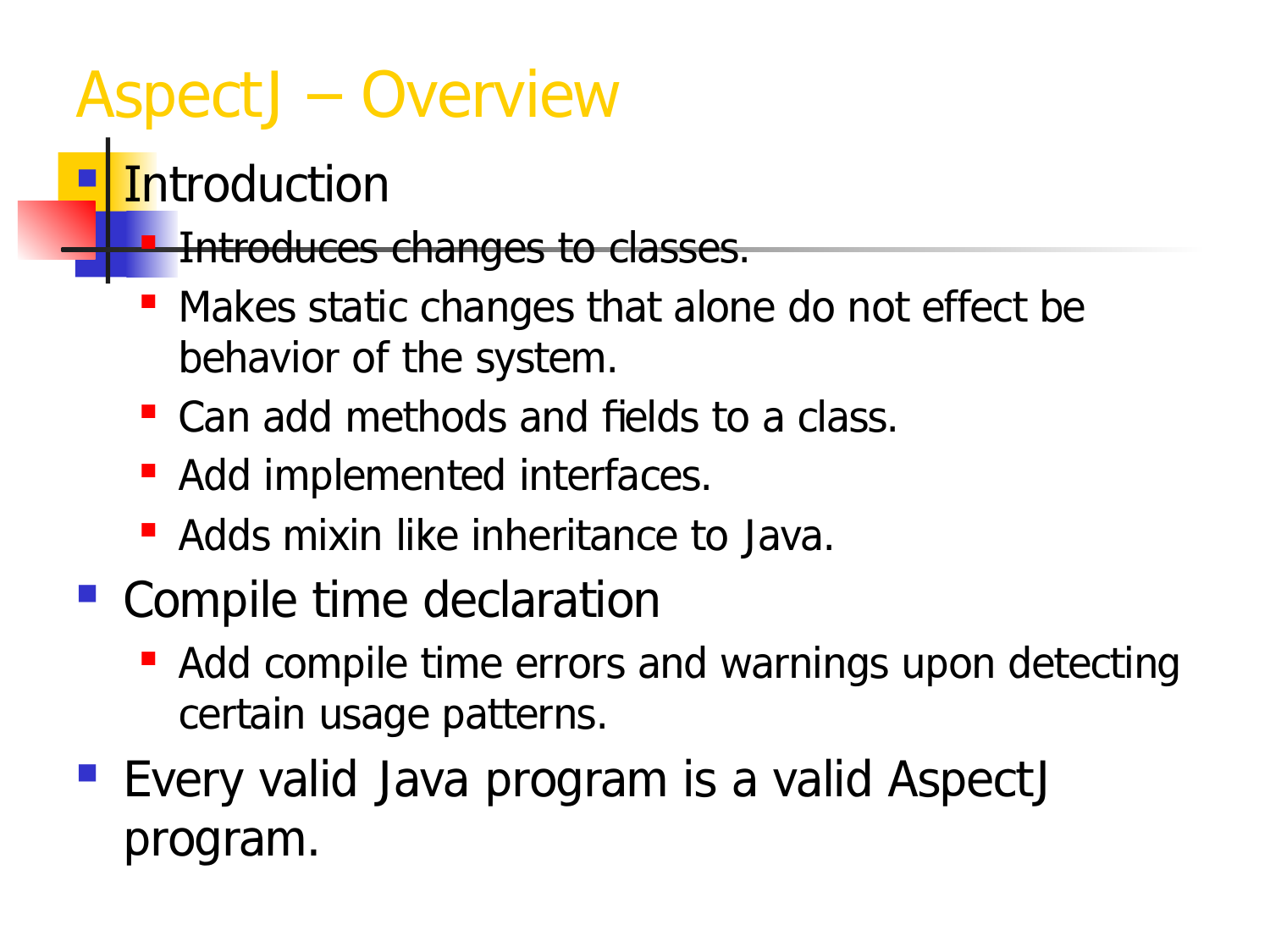

# AspectJ – Overview
Introduction
Introduces changes to classes.
Makes static changes that alone do not effect be behavior of the system.
Can add methods and fields to a class.
Add implemented interfaces.
Adds mixin like inheritance to Java.
Compile time declaration
Add compile time errors and warnings upon detecting certain usage patterns.
Every valid Java program is a valid AspectJ program.